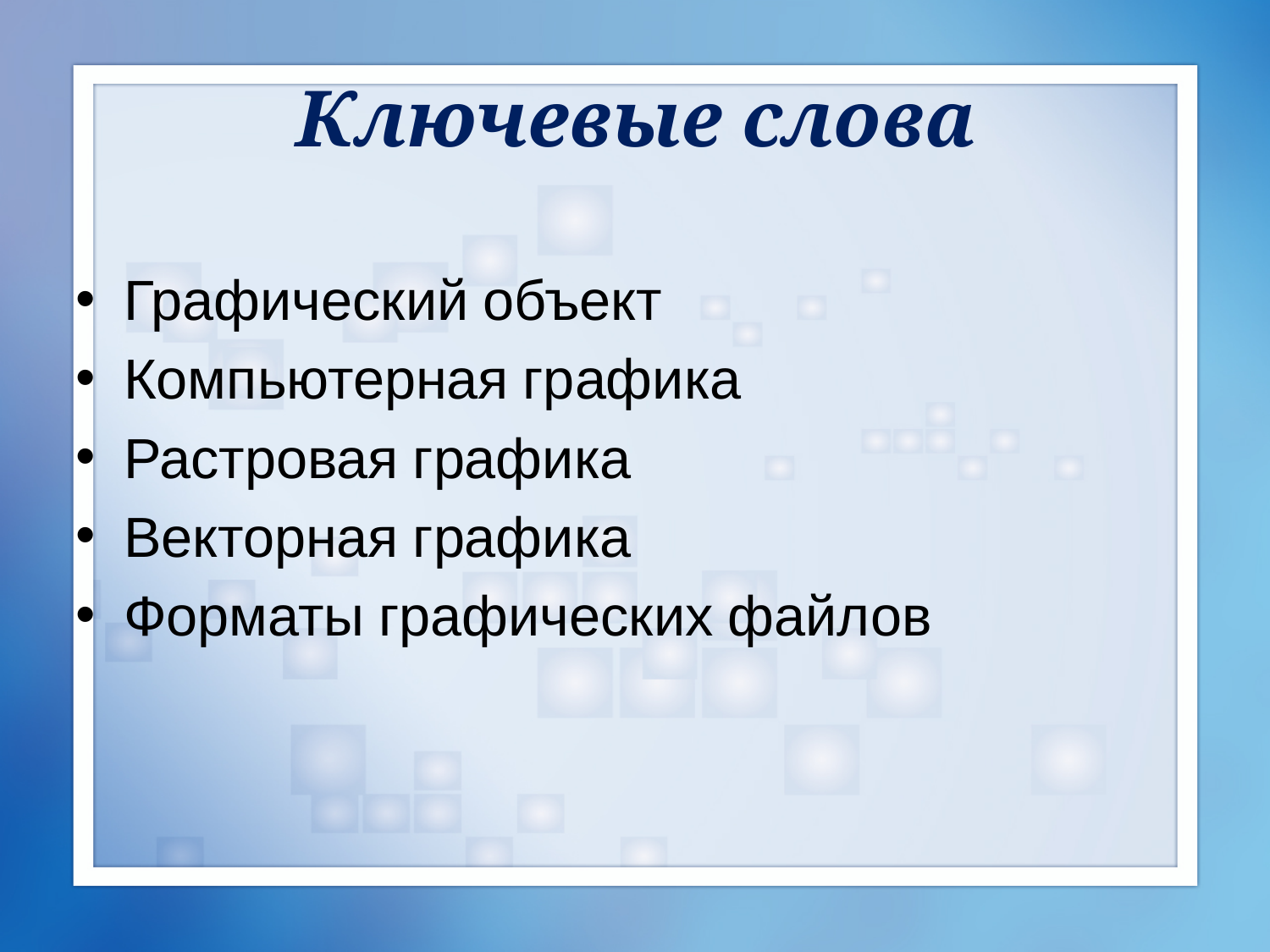

# Ключевые слова
Графический объект
Компьютерная графика
Растровая графика
Векторная графика
Форматы графических файлов